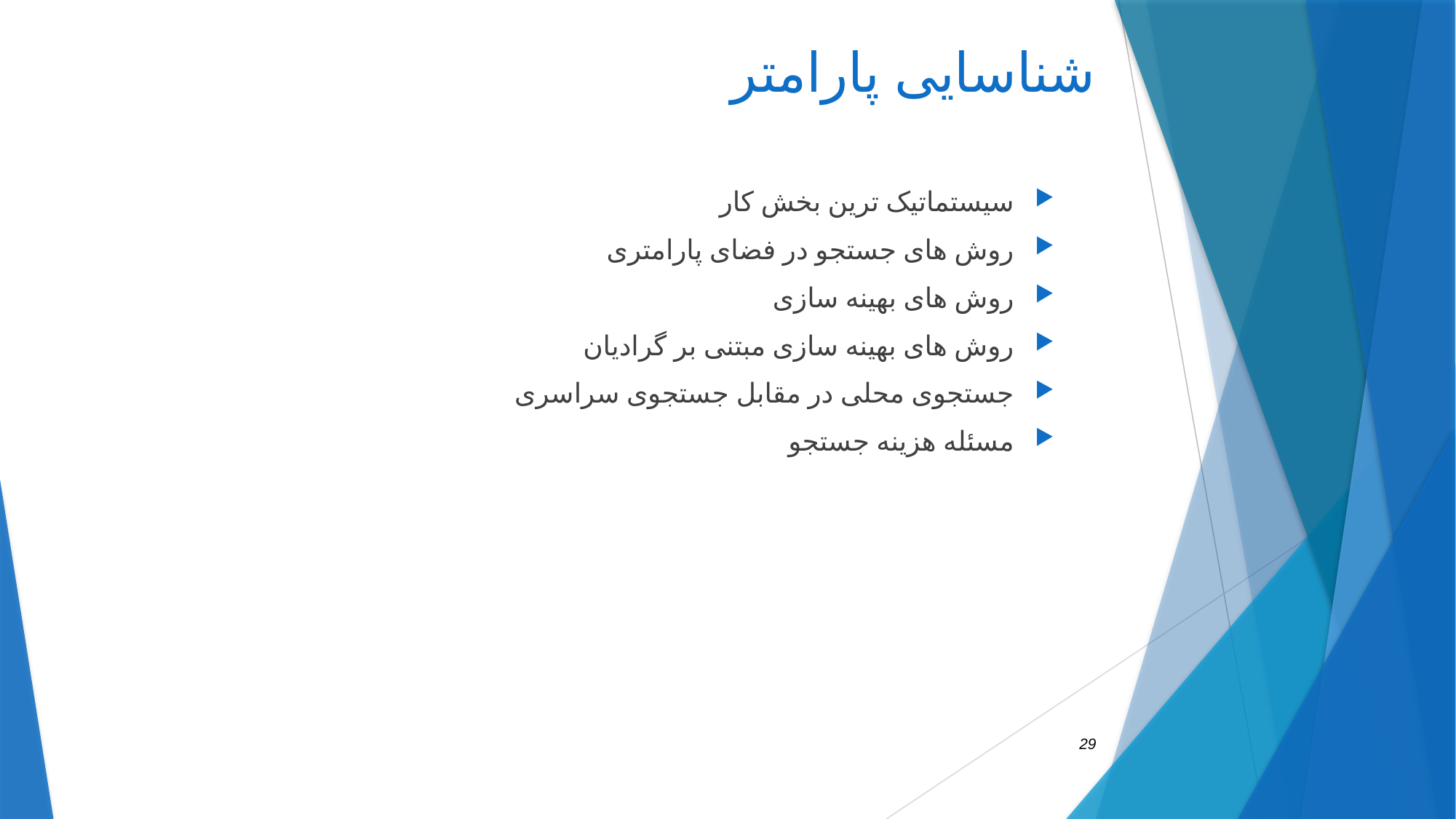

# شناسایی پارامتر
سیستماتیک ترین بخش کار
روش های جستجو در فضای پارامتری
روش های بهینه سازی
روش های بهینه سازی مبتنی بر گرادیان
جستجوی محلی در مقابل جستجوی سراسری
مسئله هزینه جستجو
29